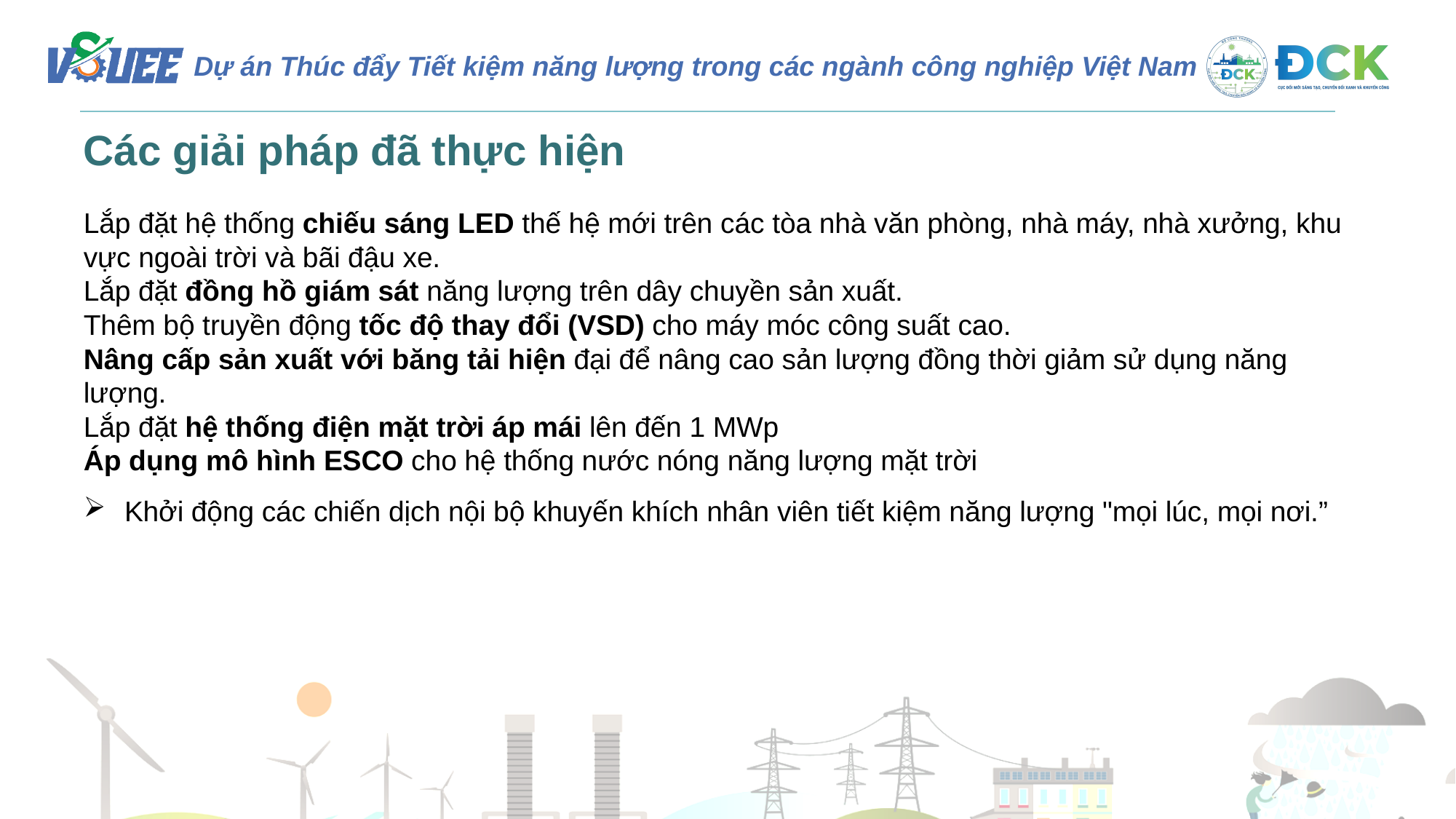

Các giải pháp đã thực hiện
Lắp đặt hệ thống chiếu sáng LED thế hệ mới trên các tòa nhà văn phòng, nhà máy, nhà xưởng, khu vực ngoài trời và bãi đậu xe.
Lắp đặt đồng hồ giám sát năng lượng trên dây chuyền sản xuất.
Thêm bộ truyền động tốc độ thay đổi (VSD) cho máy móc công suất cao.
Nâng cấp sản xuất với băng tải hiện đại để nâng cao sản lượng đồng thời giảm sử dụng năng lượng.
Lắp đặt hệ thống điện mặt trời áp mái lên đến 1 MWp
Áp dụng mô hình ESCO cho hệ thống nước nóng năng lượng mặt trời
Khởi động các chiến dịch nội bộ khuyến khích nhân viên tiết kiệm năng lượng "mọi lúc, mọi nơi.”